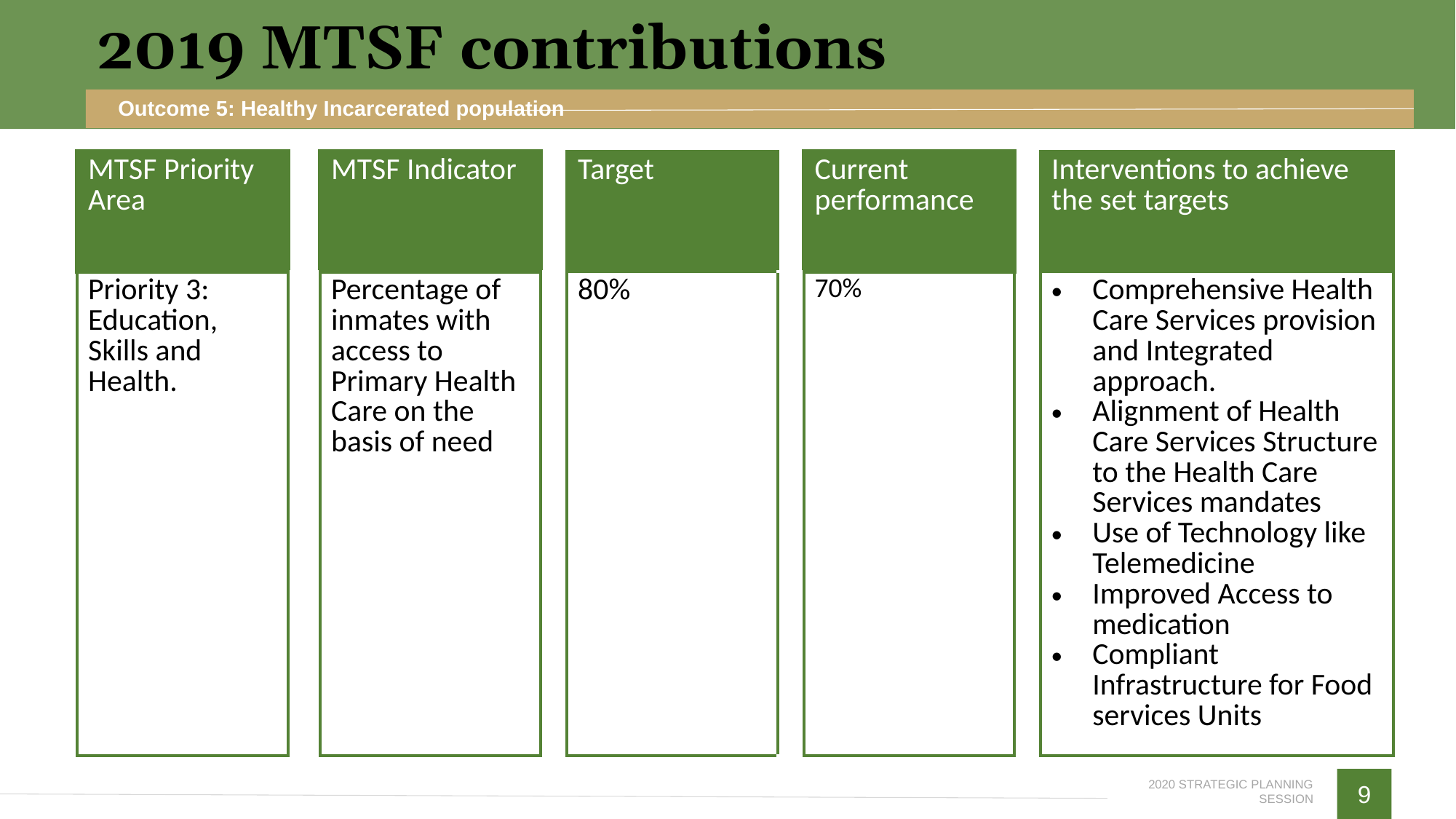

2019 MTSF contributions
Outcome 5: Healthy Incarcerated population
| MTSF Priority Area |  | MTSF Indicator |  | Target |  | Current performance |  | Interventions to achieve the set targets |
| --- | --- | --- | --- | --- | --- | --- | --- | --- |
| Priority 3: Education, Skills and Health. |  | Percentage of inmates with access to Primary Health Care on the basis of need |  | 80% |  | 70% |  | Comprehensive Health Care Services provision and Integrated approach. Alignment of Health Care Services Structure to the Health Care Services mandates Use of Technology like Telemedicine Improved Access to medication Compliant Infrastructure for Food services Units |